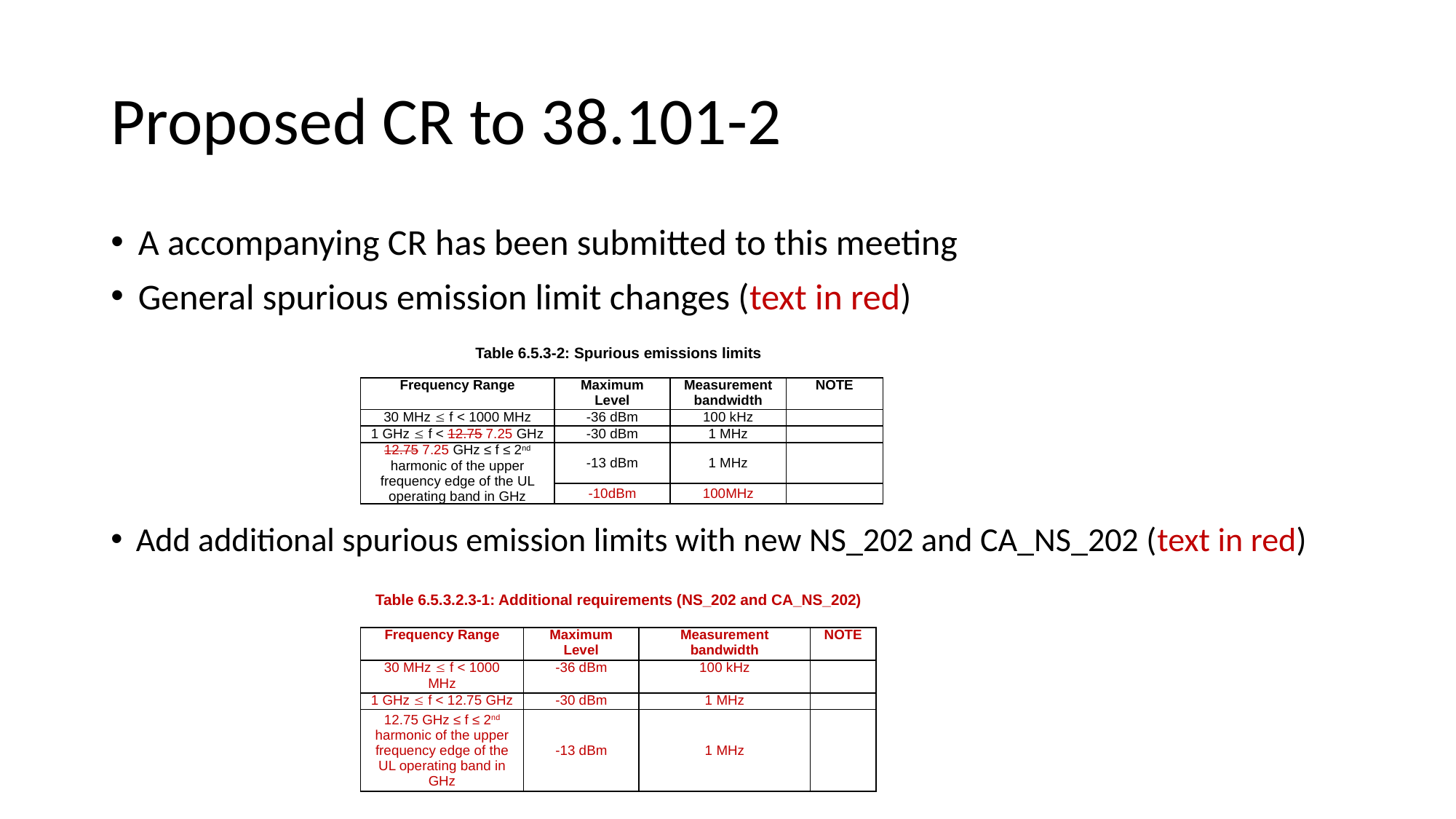

# Proposed CR to 38.101-2
A accompanying CR has been submitted to this meeting
General spurious emission limit changes (text in red)

Table 6.5.3-2: Spurious emissions limits
| Frequency Range | Maximum Level | Measurement bandwidth | NOTE |
| --- | --- | --- | --- |
| 30 MHz ≤ f < 1000 MHz | -36 dBm | 100 kHz |  |
| 1 GHz ≤ f < 12.75 7.25 GHz | -30 dBm | 1 MHz |  |
| 12.75 7.25 GHz ≤ f ≤ 2nd harmonic of the upper frequency edge of the UL operating band in GHz | -13 dBm | 1 MHz |  |
|  | -10dBm | 100MHz |  |
Add additional spurious emission limits with new NS_202 and CA_NS_202 (text in red)

Table 6.5.3.2.3-1: Additional requirements (NS_202 and CA_NS_202)
| Frequency Range | Maximum Level | Measurement bandwidth | NOTE |
| --- | --- | --- | --- |
| 30 MHz ≤ f < 1000 MHz | -36 dBm | 100 kHz |  |
| 1 GHz ≤ f < 12.75 GHz | -30 dBm | 1 MHz |  |
| 12.75 GHz ≤ f ≤ 2nd harmonic of the upper frequency edge of the UL operating band in GHz | -13 dBm | 1 MHz |  |